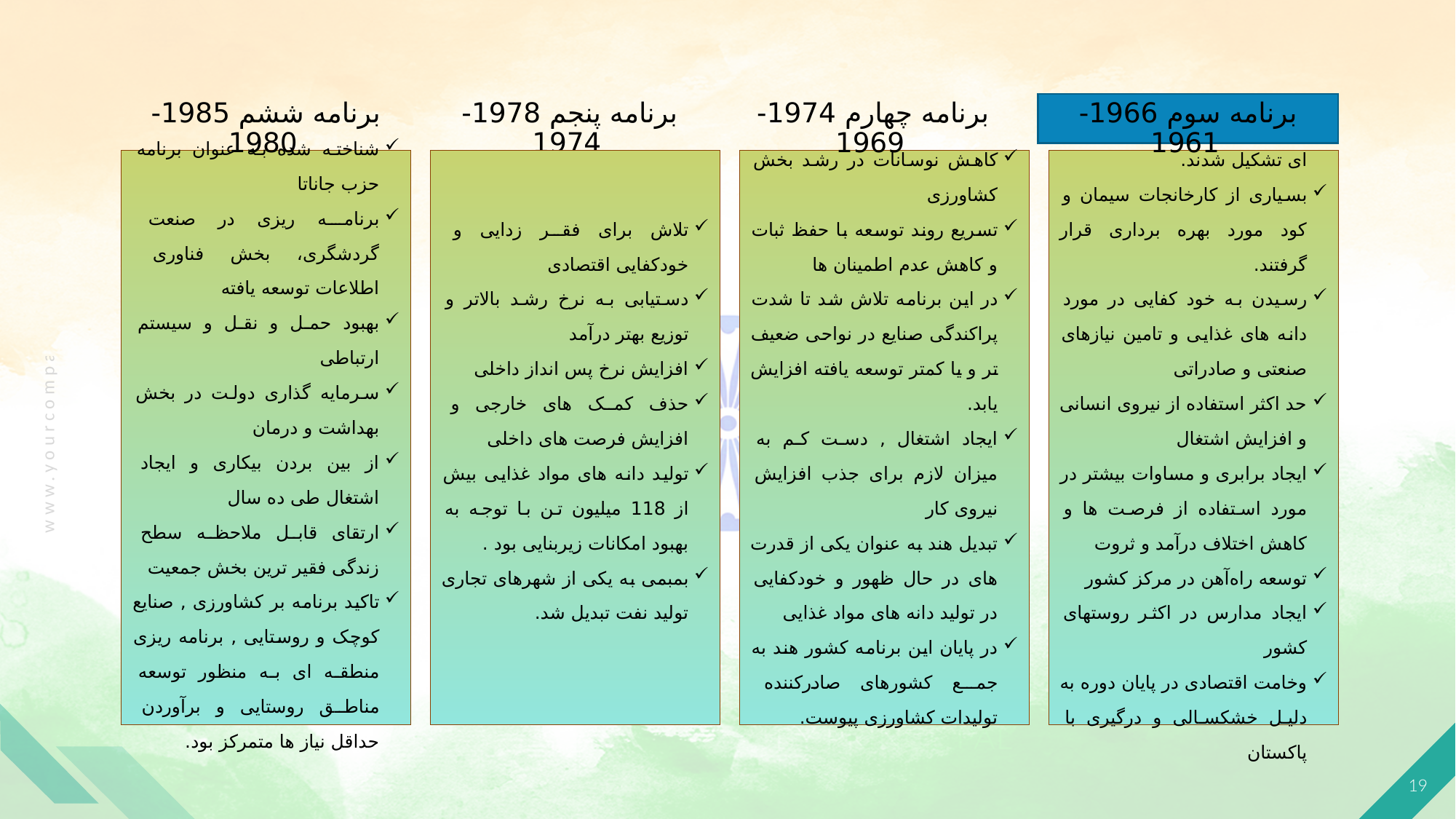

برنامه ششم 1985-1980
برنامه پنجم 1978-1974
برنامه چهارم 1974-1969
# برنامه سوم 1966-1961
شناخته شده به عنوان برنامه حزب جاناتا
برنامه ریزی در صنعت گردشگری، بخش فناوری اطلاعات توسعه یافته
بهبود حمل و نقل و سیستم ارتباطی
سرمایه گذاری دولت در بخش بهداشت و درمان
از بین بردن بیکاری و ایجاد اشتغال طی ده سال
ارتقای قابل ملاحظه سطح زندگی فقیر ترین بخش جمعیت
تاکید برنامه بر کشاورزی , صنایع کوچک و روستایی , برنامه ریزی منطقه ای به منظور توسعه مناطق روستایی و برآوردن حداقل نیاز ها متمرکز بود.

تلاش برای فقر زدایی و خودکفایی اقتصادی
دستیابی به نرخ رشد بالاتر و توزیع بهتر درآمد
افزایش نرخ پس انداز داخلی
حذف کمک های خارجی و افزایش فرصت های داخلی
تولید دانه های مواد غذایی بیش از 118 میلیون تن با توجه به بهبود امکانات زیربنایی بود .
بمبمی به یکی از شهرهای تجاری تولید نفت تبدیل شد.

کاهش نوسانات در رشد بخش کشاورزی
تسریع روند توسعه با حفظ ثبات و کاهش عدم اطمینان ها
در این برنامه تلاش شد تا شدت پراکندگی صنایع در نواحی ضعیف تر و یا کمتر توسعه یافته افزایش یابد.
ایجاد اشتغال , دست کم به میزان لازم برای جذب افزایش نیروی کار
تبدیل هند به عنوان یکی از قدرت های در حال ظهور و خودکفایی در تولید دانه های مواد غذایی
در پایان این برنامه کشور هند به جمع کشورهای صادرکننده تولیدات کشاورزی پیوست.

 شرکت های حمل و نقل جاده ای تشکیل شدند.
بسیاری از کارخانجات سیمان و کود مورد بهره برداری قرار گرفتند.
رسیدن به خود کفایی در مورد دانه های غذایی و تامین نیازهای صنعتی و صادراتی
حد اکثر استفاده از نیروی انسانی و افزایش اشتغال
ایجاد برابری و مساوات بیشتر در مورد استفاده از فرصت ها و کاهش اختلاف درآمد و ثروت
توسعه راه‌آهن در مرکز کشور
ایجاد مدارس در اکثر روستهای کشور
وخامت اقتصادی در پایان دوره به دلیل خشکسالی و درگیری با پاکستان